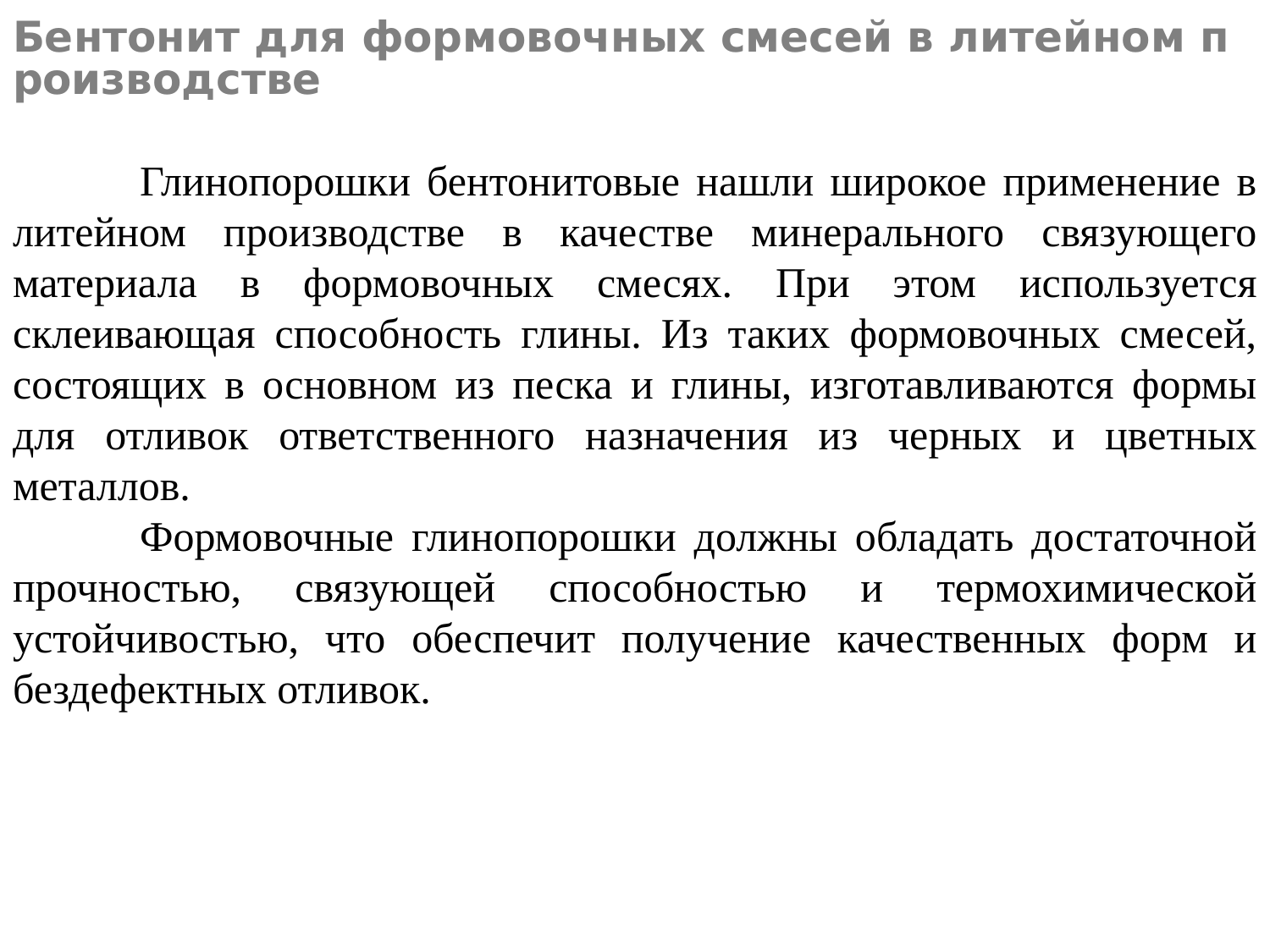

Бентонит для формовочных смесей в литейном производстве
	Глинопорошки бентонитовые нашли широкое применение в литейном производстве в качестве минерального связующего материала в формовочных смесях. При этом используется склеивающая способность глины. Из таких формовочных смесей, состоящих в основном из песка и глины, изготавливаются формы для отливок ответственного назначения из черных и цветных металлов.
	Формовочные глинопорошки должны обладать достаточной прочностью, связующей способностью и термохимической устойчивостью, что обеспечит получение качественных форм и бездефектных отливок.